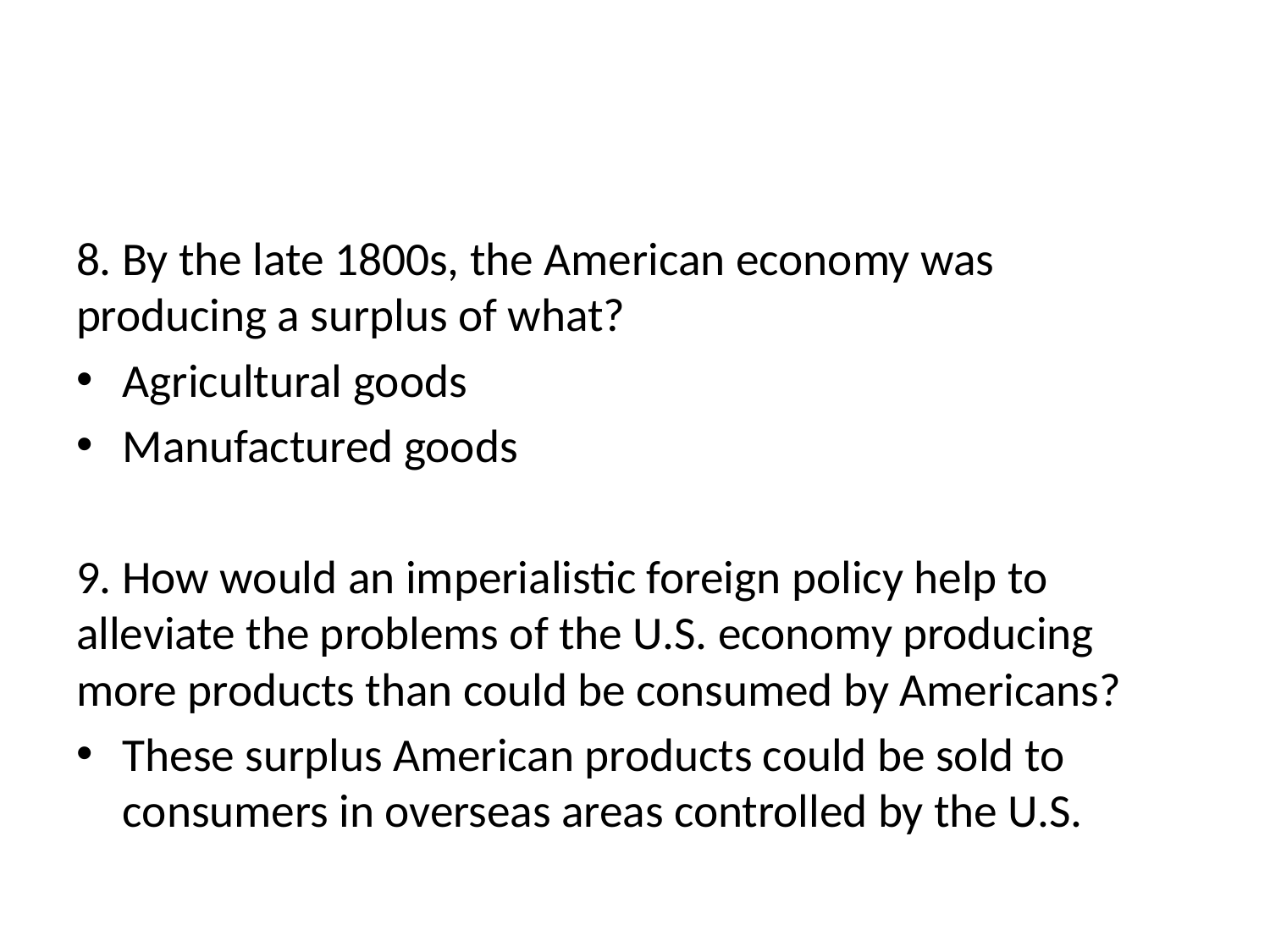

#
8. By the late 1800s, the American economy was producing a surplus of what?
Agricultural goods
Manufactured goods

9. How would an imperialistic foreign policy help to alleviate the problems of the U.S. economy producing more products than could be consumed by Americans?
These surplus American products could be sold to consumers in overseas areas controlled by the U.S.